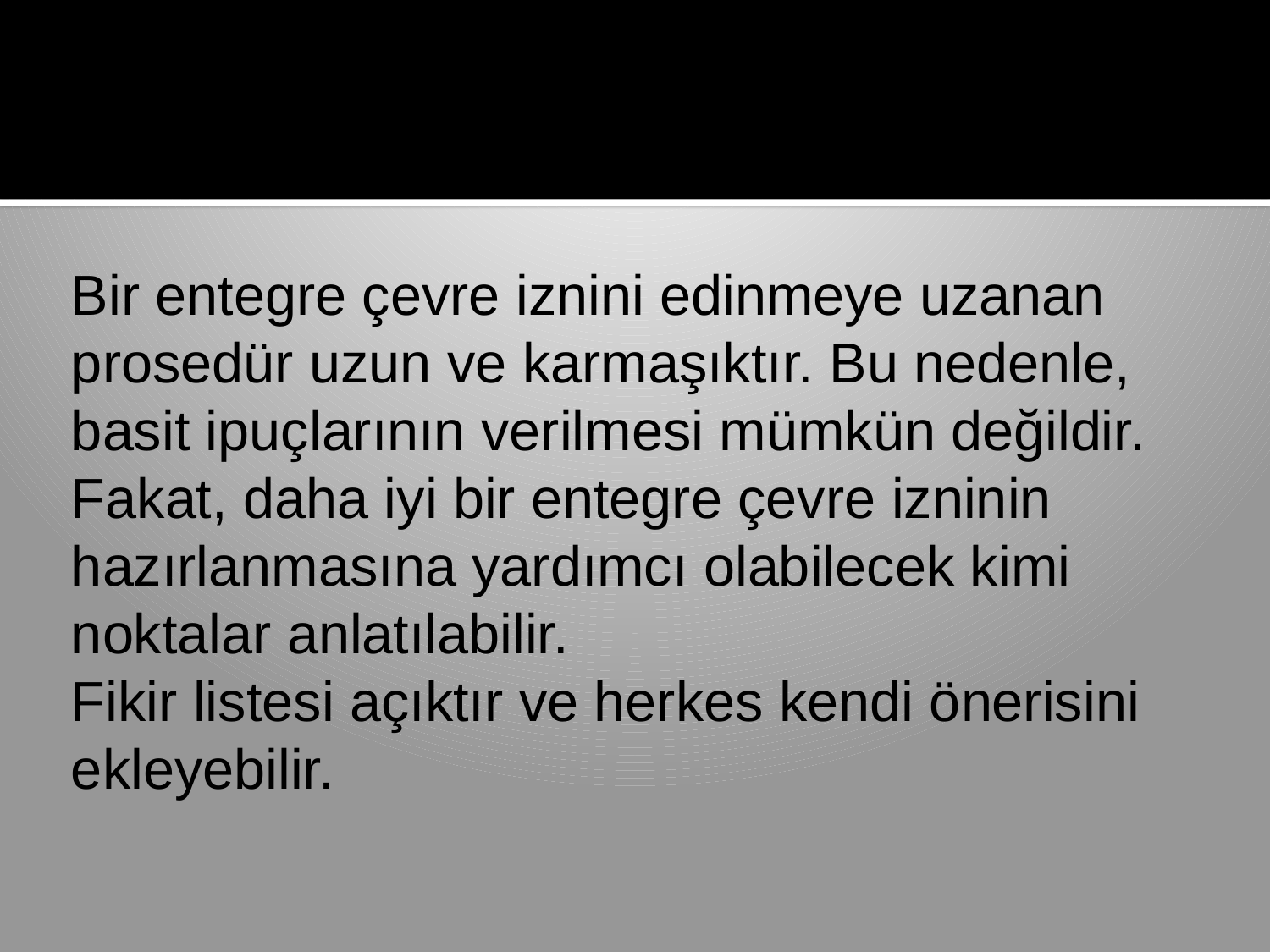

#
Bir entegre çevre iznini edinmeye uzanan prosedür uzun ve karmaşıktır. Bu nedenle, basit ipuçlarının verilmesi mümkün değildir.
Fakat, daha iyi bir entegre çevre izninin hazırlanmasına yardımcı olabilecek kimi noktalar anlatılabilir.
Fikir listesi açıktır ve herkes kendi önerisini ekleyebilir.